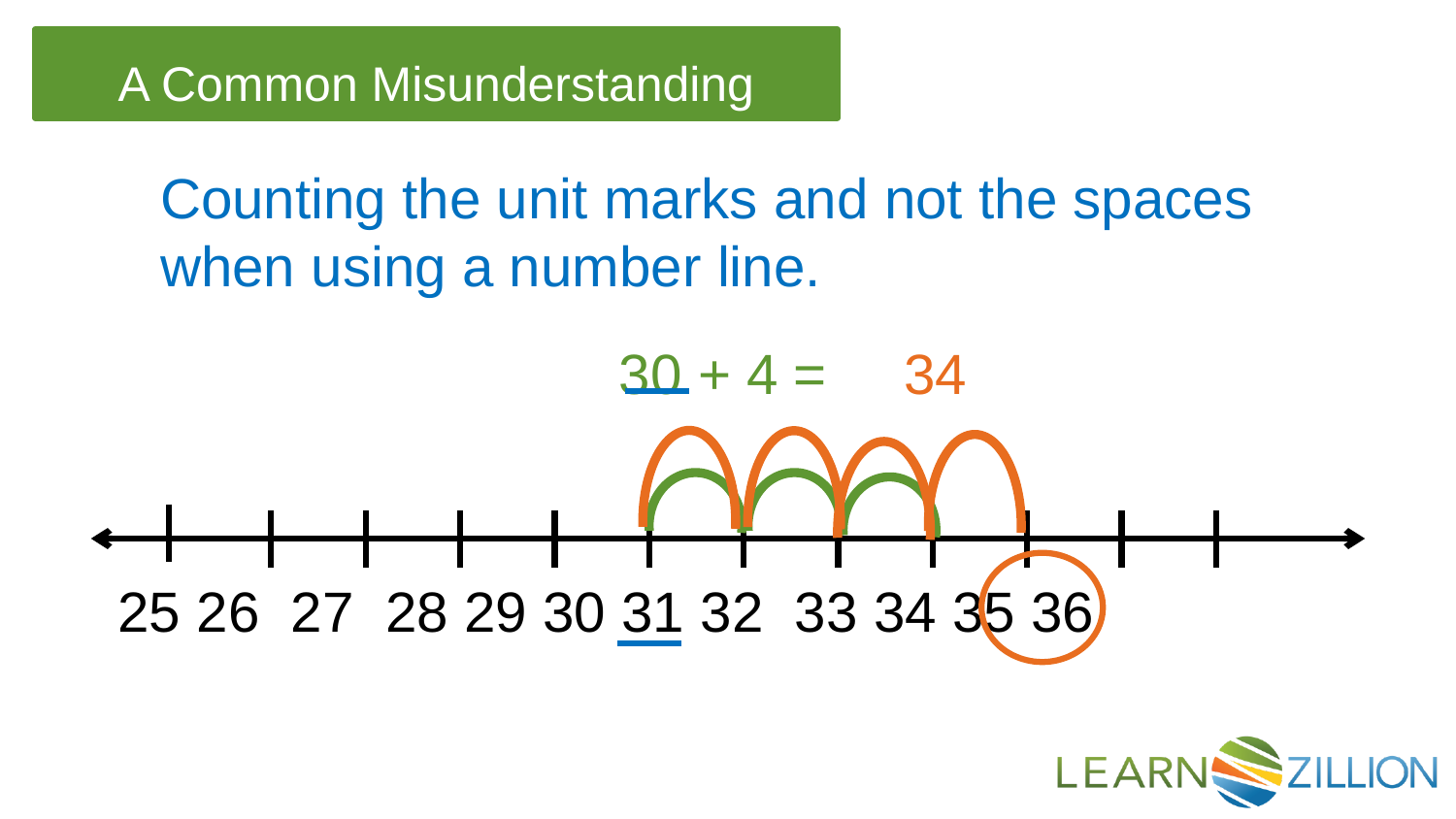

Counting the unit marks and not the spaces when using a number line.
30 + 4 =
34

25 26  27  28 29 30 31 32  33 34 35 36